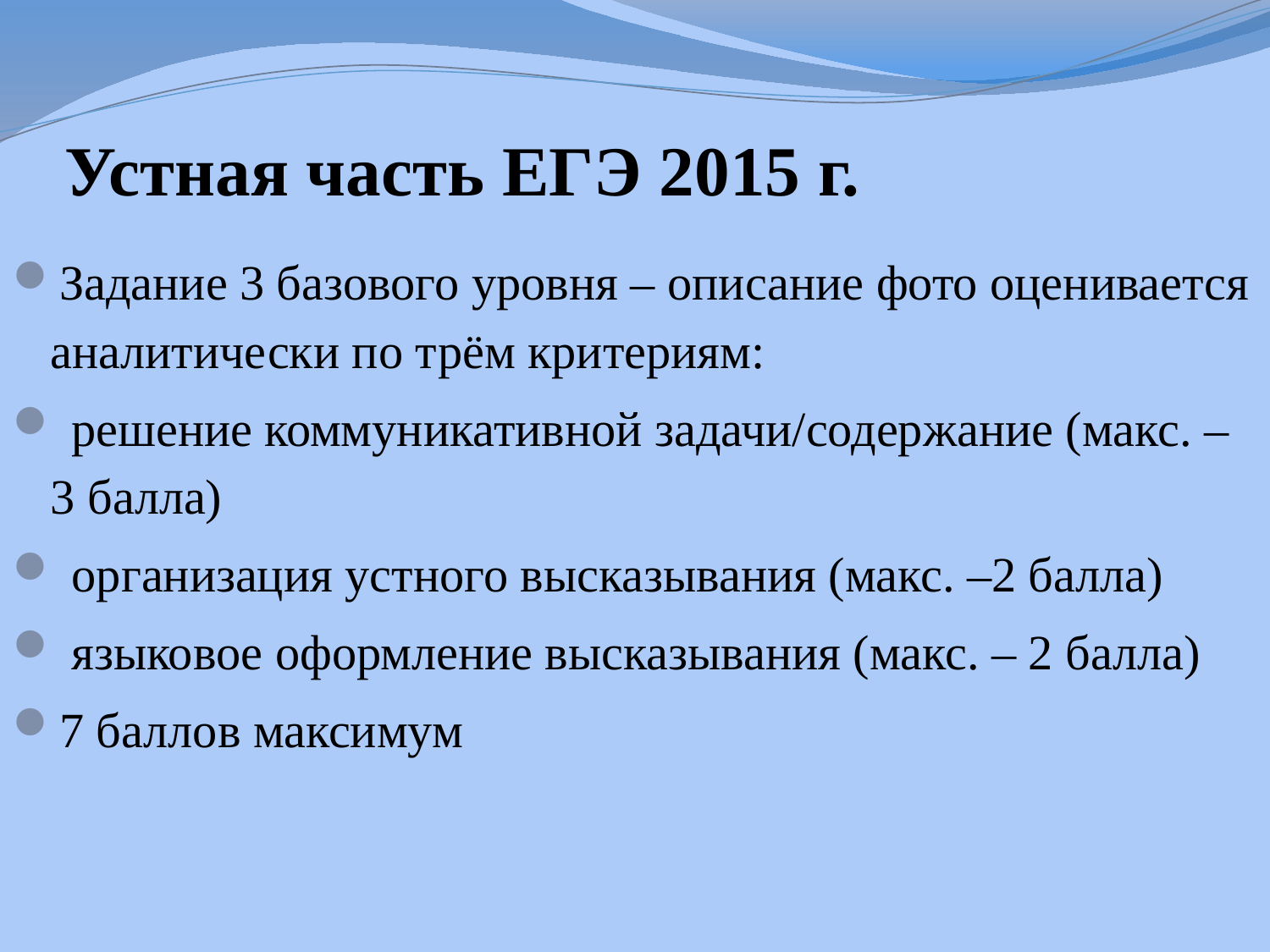

# Устная часть ЕГЭ 2015 г.
Задание 3 базового уровня – описание фото оценивается аналитически по трём критериям:
 решение коммуникативной задачи/содержание (макс. – 3 балла)
 организация устного высказывания (макс. –2 балла)
 языковое оформление высказывания (макс. – 2 балла)
7 баллов максимум